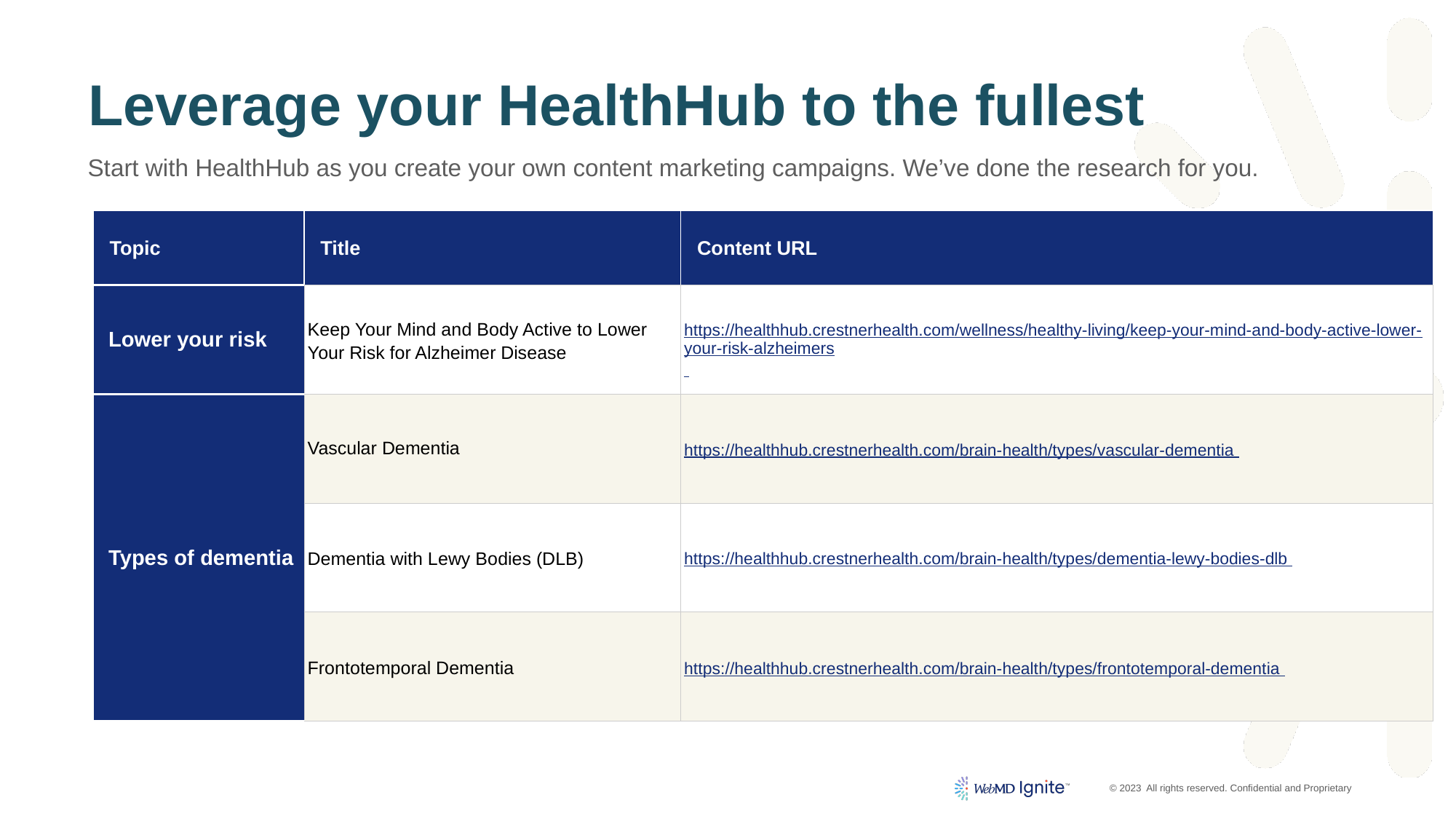

# Leverage your HealthHub to the fullest
Start with HealthHub as you create your own content marketing campaigns. We’ve done the research for you.
| Topic | Title | Content URL |
| --- | --- | --- |
| Lower your risk | Keep Your Mind and Body Active to Lower Your Risk for Alzheimer Disease | https://healthhub.crestnerhealth.com/wellness/healthy-living/keep-your-mind-and-body-active-lower-your-risk-alzheimers |
| Types of dementia | Vascular Dementia | https://healthhub.crestnerhealth.com/brain-health/types/vascular-dementia |
|  | Dementia with Lewy Bodies (DLB) | https://healthhub.crestnerhealth.com/brain-health/types/dementia-lewy-bodies-dlb |
|  | Frontotemporal Dementia | https://healthhub.crestnerhealth.com/brain-health/types/frontotemporal-dementia |